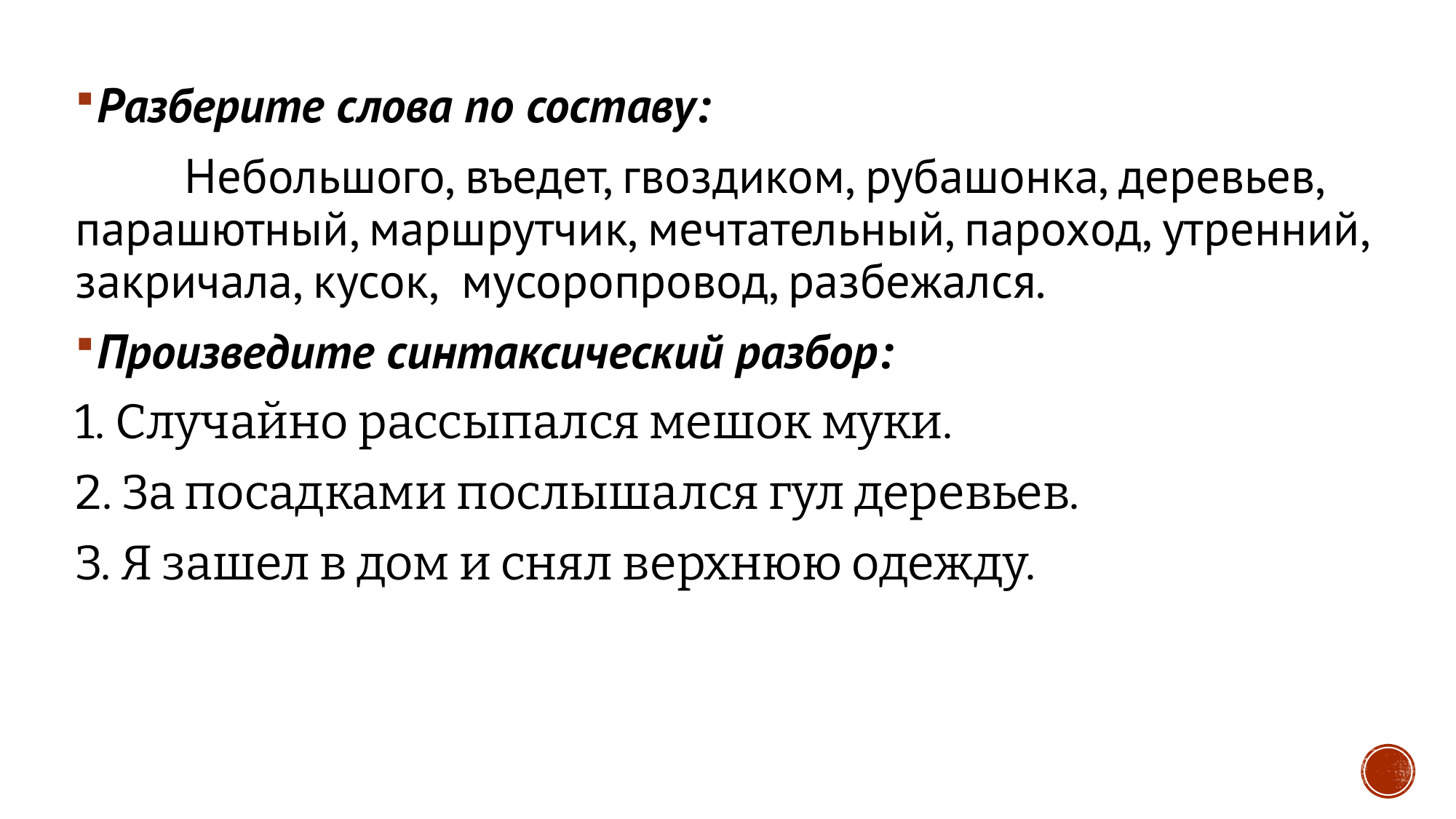

Разберите слова по составу:
	Небольшого, въедет, гвоздиком, рубашонка, деревьев,   парашютный, маршрутчик, мечтательный, пароход, утренний, закричала, кусок,  мусоропровод, разбежался.
Произведите синтаксический разбор:
1. Случайно рассыпался мешок муки.
2. За посадками послышался гул деревьев.
3. Я зашел в дом и снял верхнюю одежду.